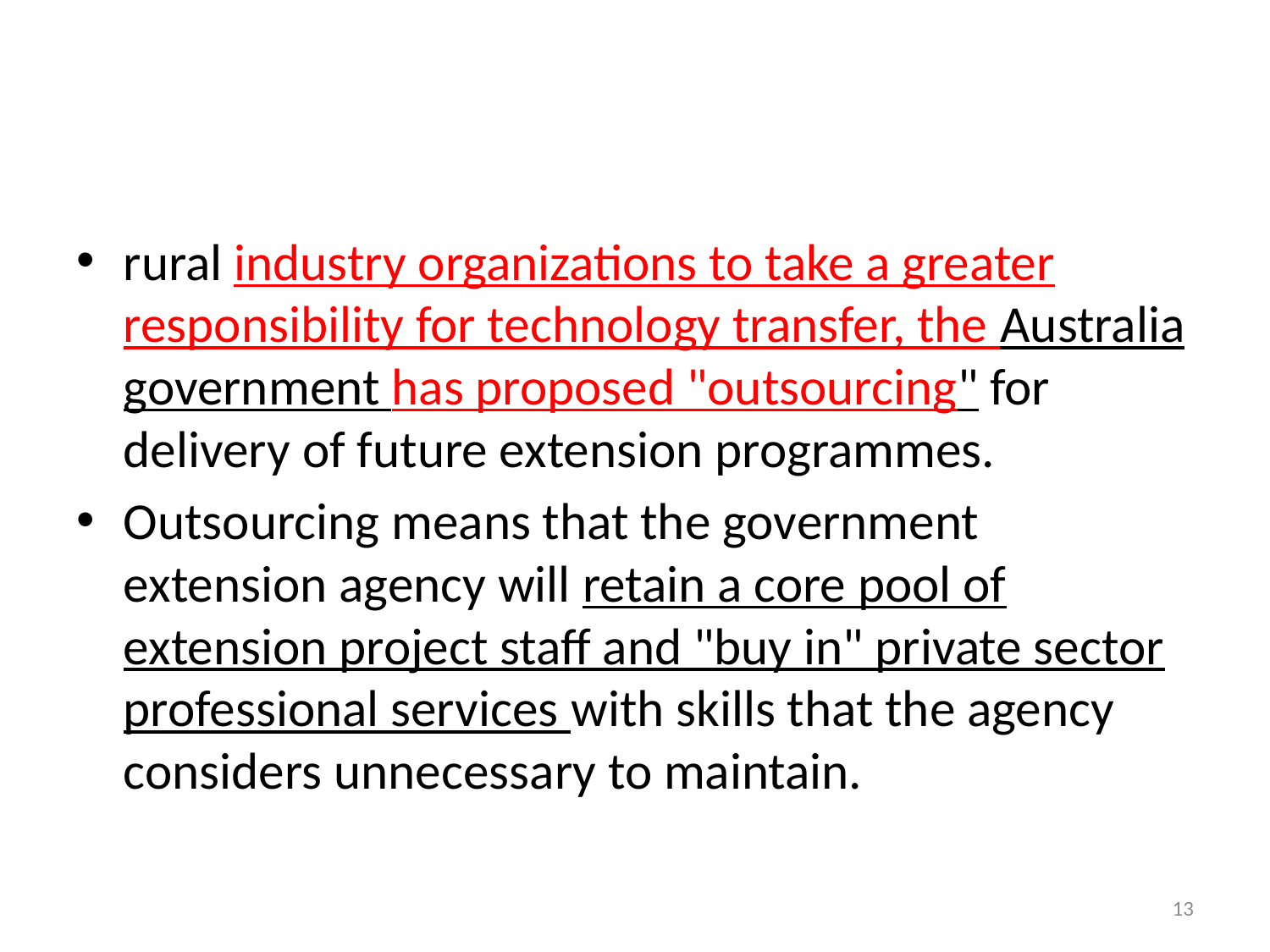

rural industry organizations to take a greater responsibility for technology transfer, the Australia government has proposed "outsourcing" for delivery of future extension programmes.
Outsourcing means that the government extension agency will retain a core pool of extension project staff and "buy in" private sector professional services with skills that the agency considers unnecessary to maintain.
13